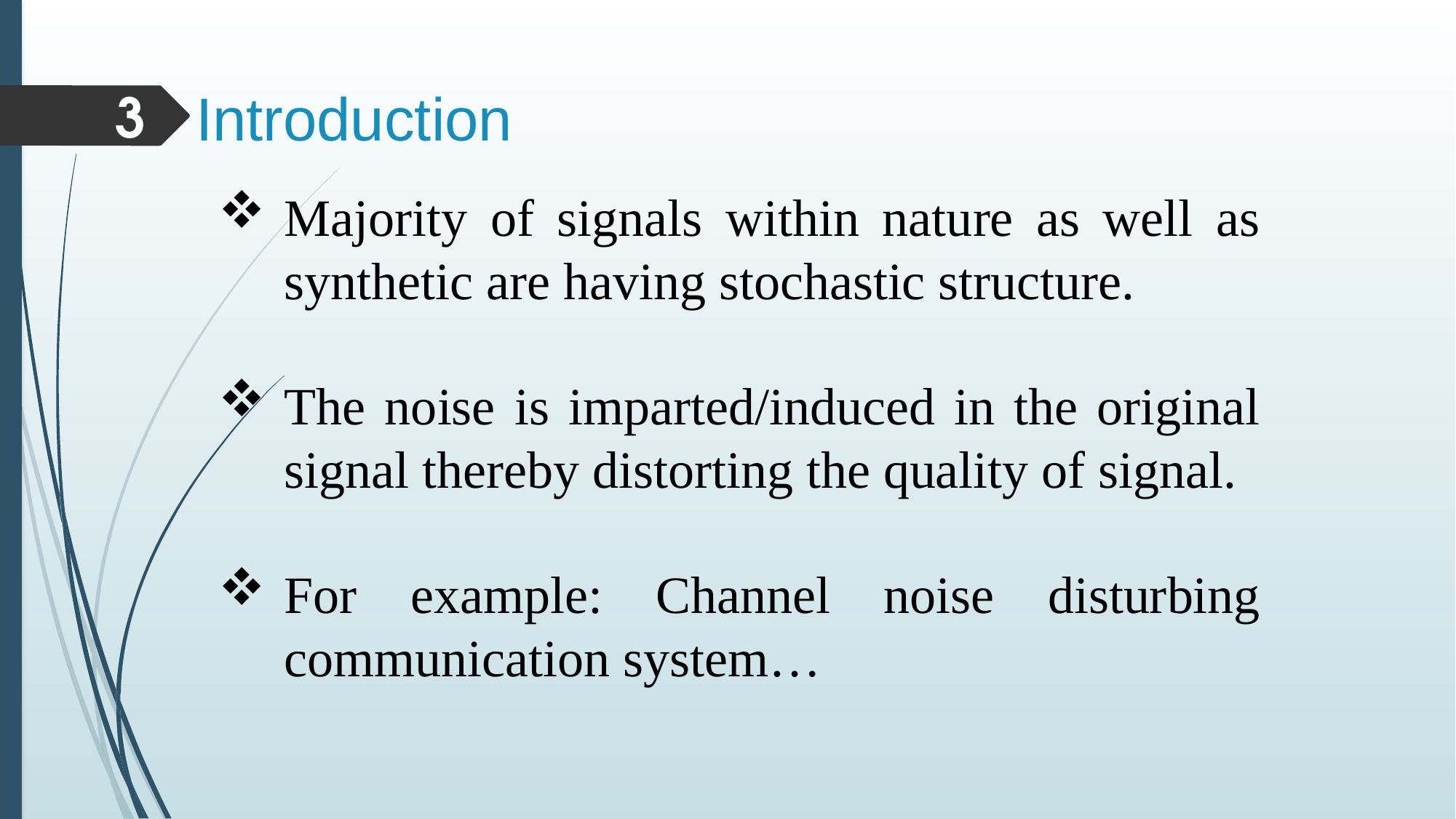

# Introduction
3
Majority of signals within nature as well as synthetic are having stochastic structure.

The noise is imparted/induced in the original signal thereby distorting the quality of signal.

For example: Channel noise disturbing communication system…